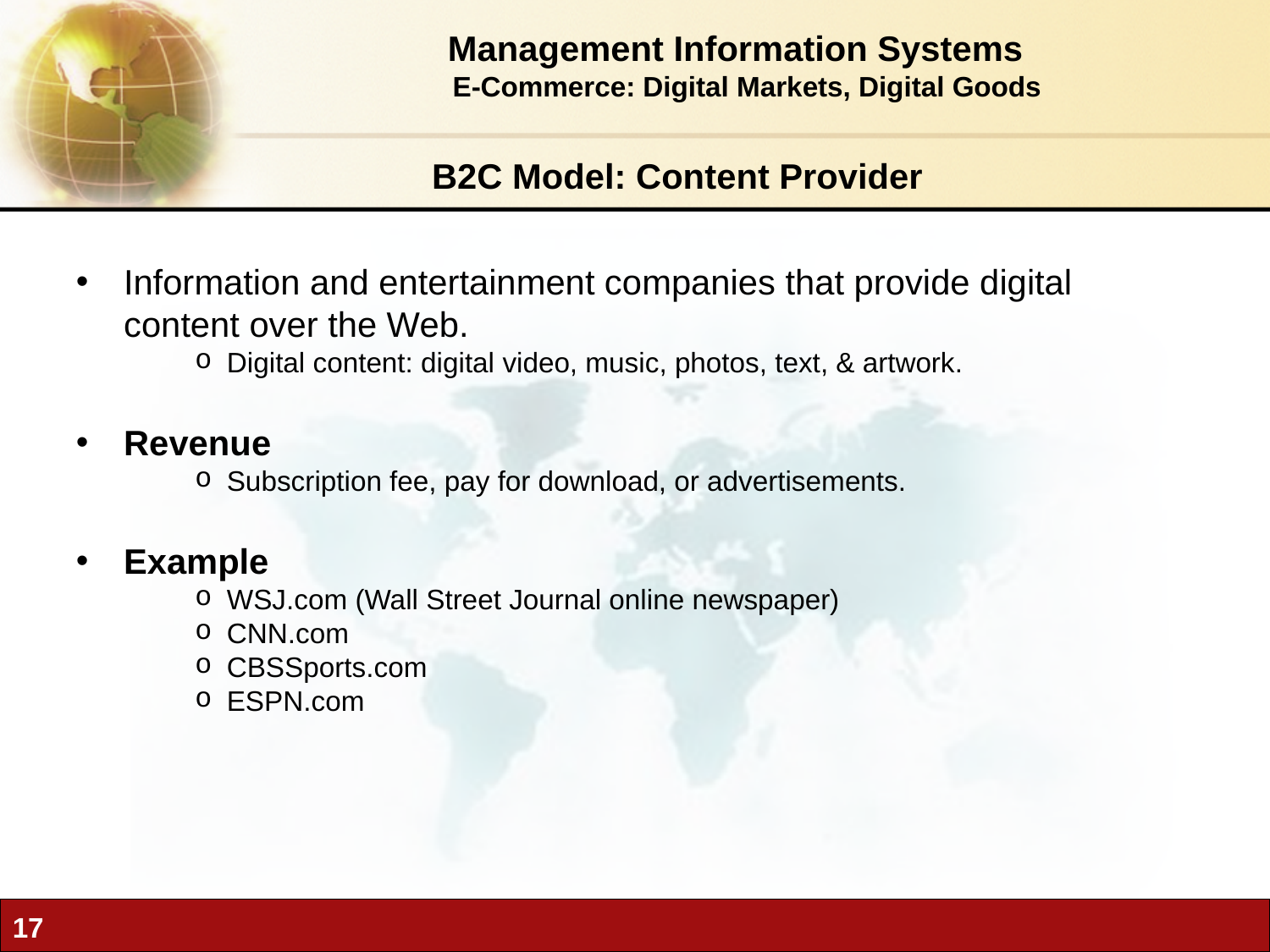

Management Information Systems
   E-Commerce: Digital Markets, Digital Goods
B2C Model: Content Provider
Information and entertainment companies that provide digital content over the Web.
Digital content: digital video, music, photos, text, & artwork.

Revenue
Subscription fee, pay for download, or advertisements.

Example
WSJ.com (Wall Street Journal online newspaper)
CNN.com
CBSSports.com
ESPN.com